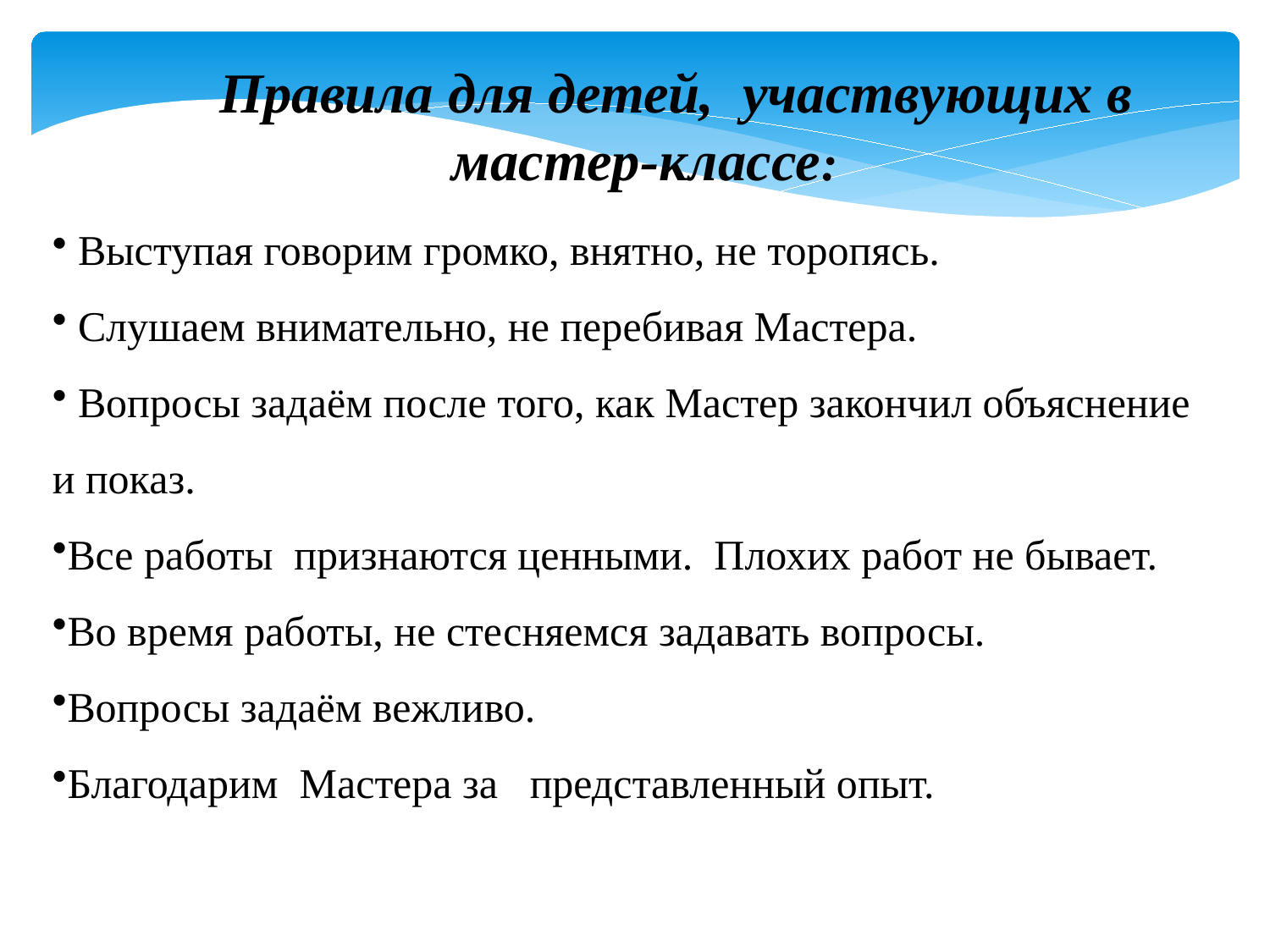

Правила для детей,  участвующих в мастер-классе:
 Выступая говорим громко, внятно, не торопясь.
 Слушаем внимательно, не перебивая Мастера.
 Вопросы задаём после того, как Мастер закончил объяснение и показ.
Все работы  признаются ценными.  Плохих работ не бывает.
Во время работы, не стесняемся задавать вопросы.
Вопросы задаём вежливо.
Благодарим  Мастера за   представленный опыт.